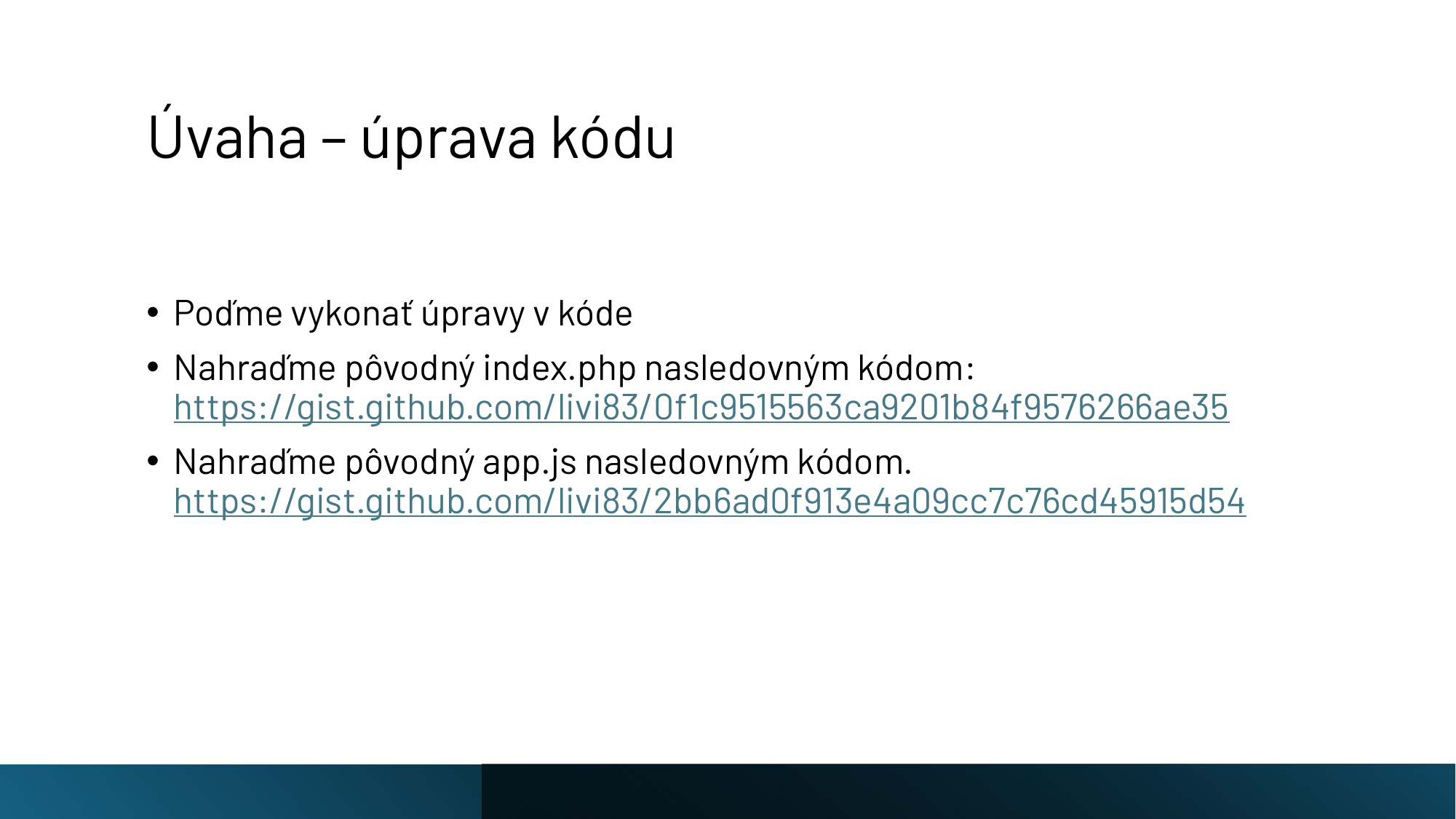

# Úvaha – úprava kódu
Poďme vykonať úpravy v kóde
Nahraďme pôvodný index.php nasledovným kódom: https://gist.github.com/livi83/0f1c9515563ca9201b84f9576266ae35
Nahraďme pôvodný app.js nasledovným kódom. https://gist.github.com/livi83/2bb6ad0f913e4a09cc7c76cd45915d54